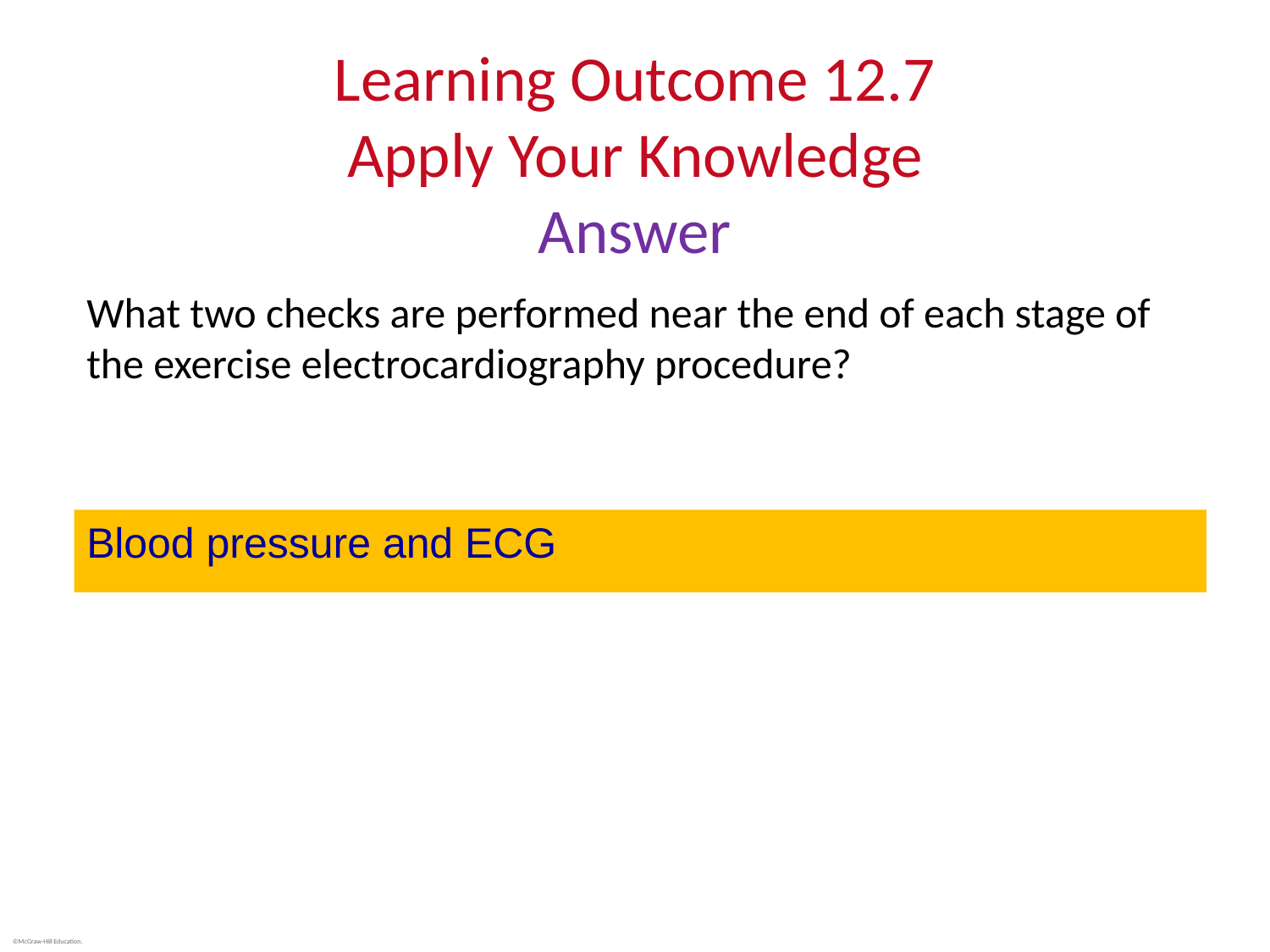

# Learning Outcome 12.7 Apply Your Knowledge Answer
What two checks are performed near the end of each stage of the exercise electrocardiography procedure?
Blood pressure and ECG